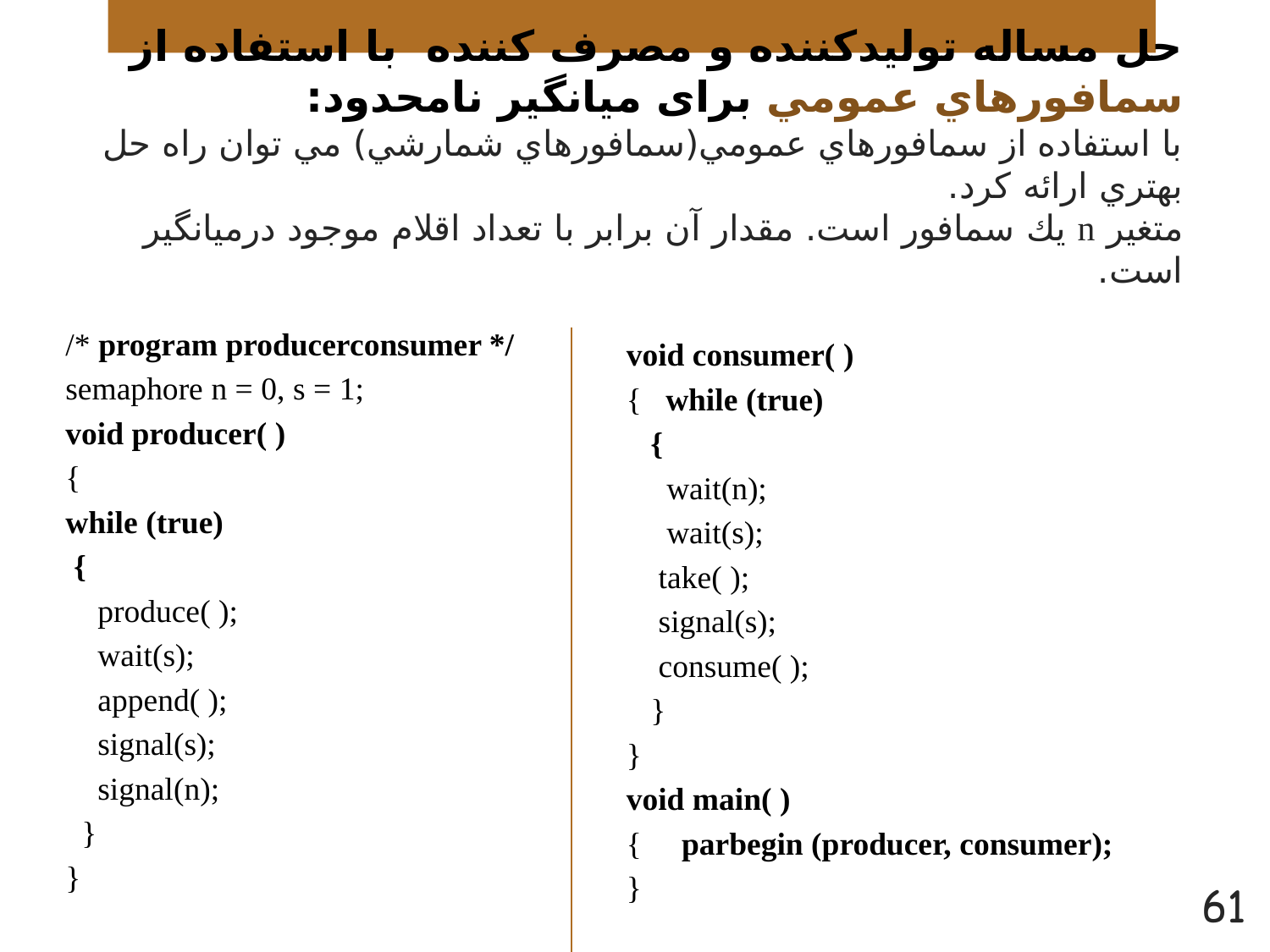

# حل مساله توليدکننده و مصرف کننده  با استفاده از سمافورهاي عمومي برای میانگیر نامحدود: با استفاده از سمافورهاي عمومي(سمافورهاي شمارشي) مي توان راه حل بهتري ارائه كرد. متغير n يك سمافور است. مقدار آن برابر با تعداد اقلام موجود درميانگير است.
/* program producerconsumer */
semaphore n = 0, s = 1;
void producer( )
{
while (true)
 {
    produce( );
    wait(s);
    append( );
    signal(s);
    signal(n);
  }
}
void consumer( )
{   while (true)
   {
     wait(n);
     wait(s);
    take( );
    signal(s);
    consume( );
   }
}
void main( )
{     parbegin (producer, consumer);
}
61